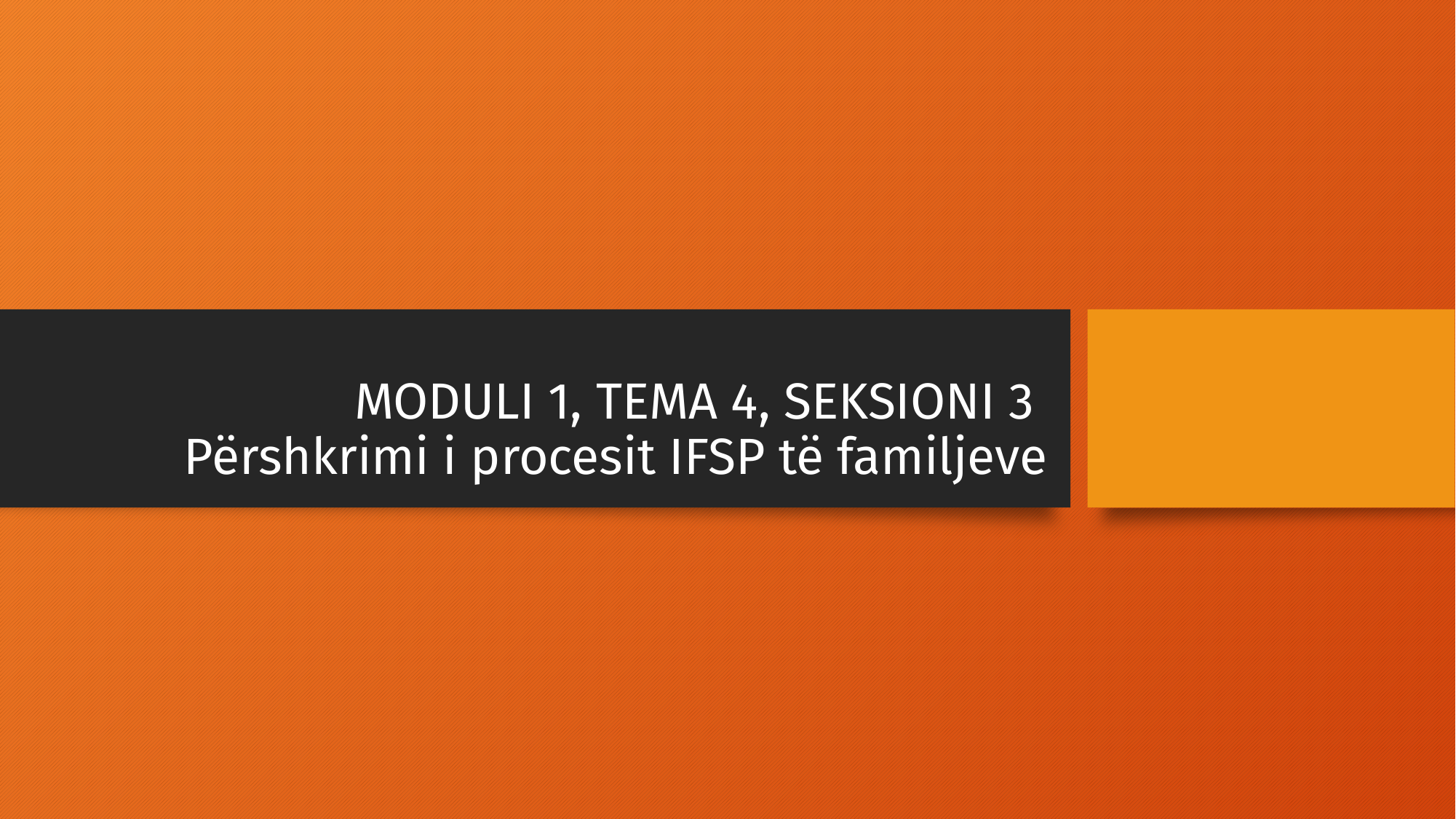

# MODULI 1, TEMA 4, SEKSIONI 3 Përshkrimi i procesit IFSP të familjeve